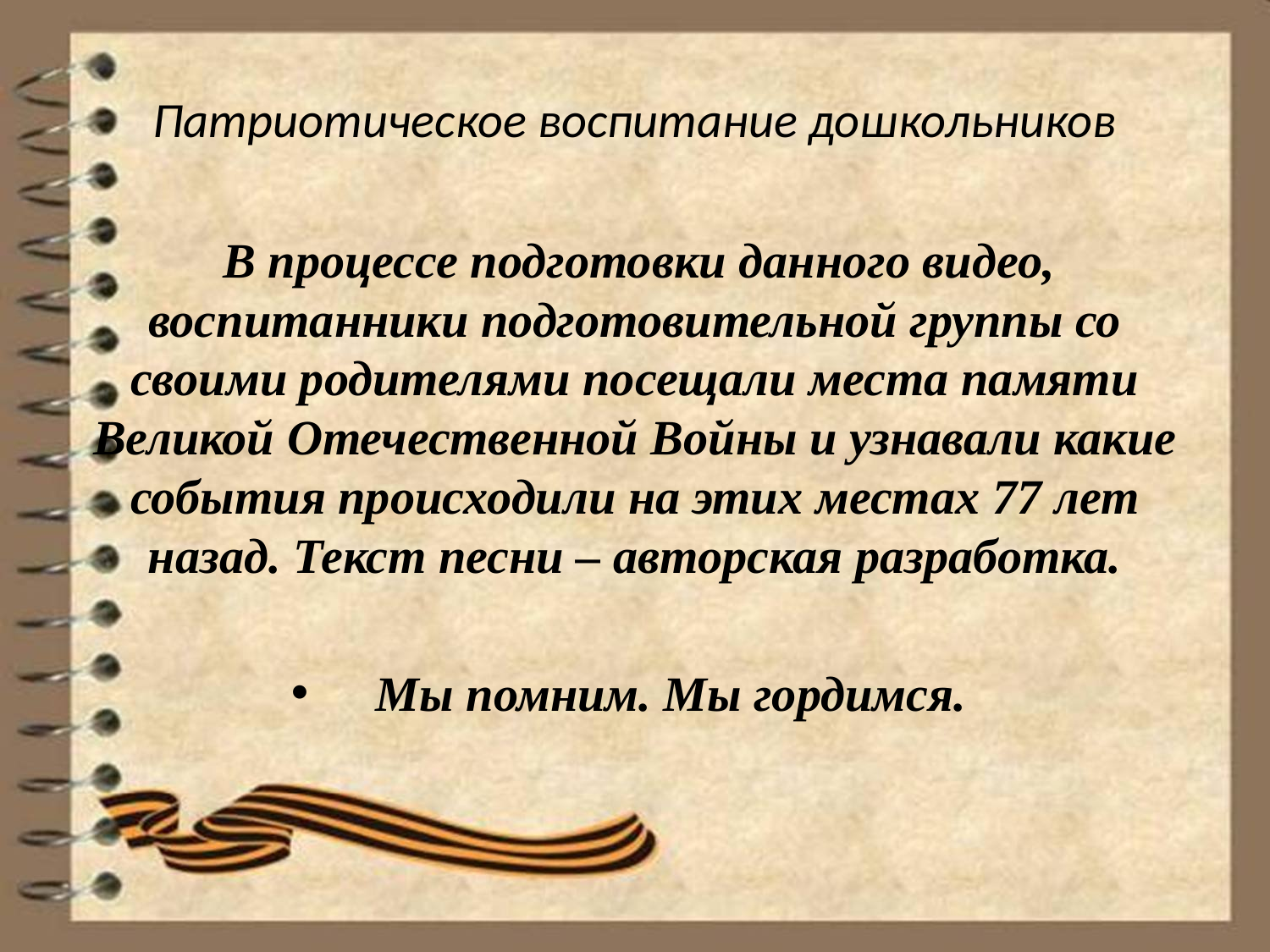

# Патриотическое воспитание дошкольников
 В процессе подготовки данного видео, воспитанники подготовительной группы со своими родителями посещали места памяти Великой Отечественной Войны и узнавали какие события происходили на этих местах 77 лет назад. Текст песни – авторская разработка.

   Мы помним. Мы гордимся.